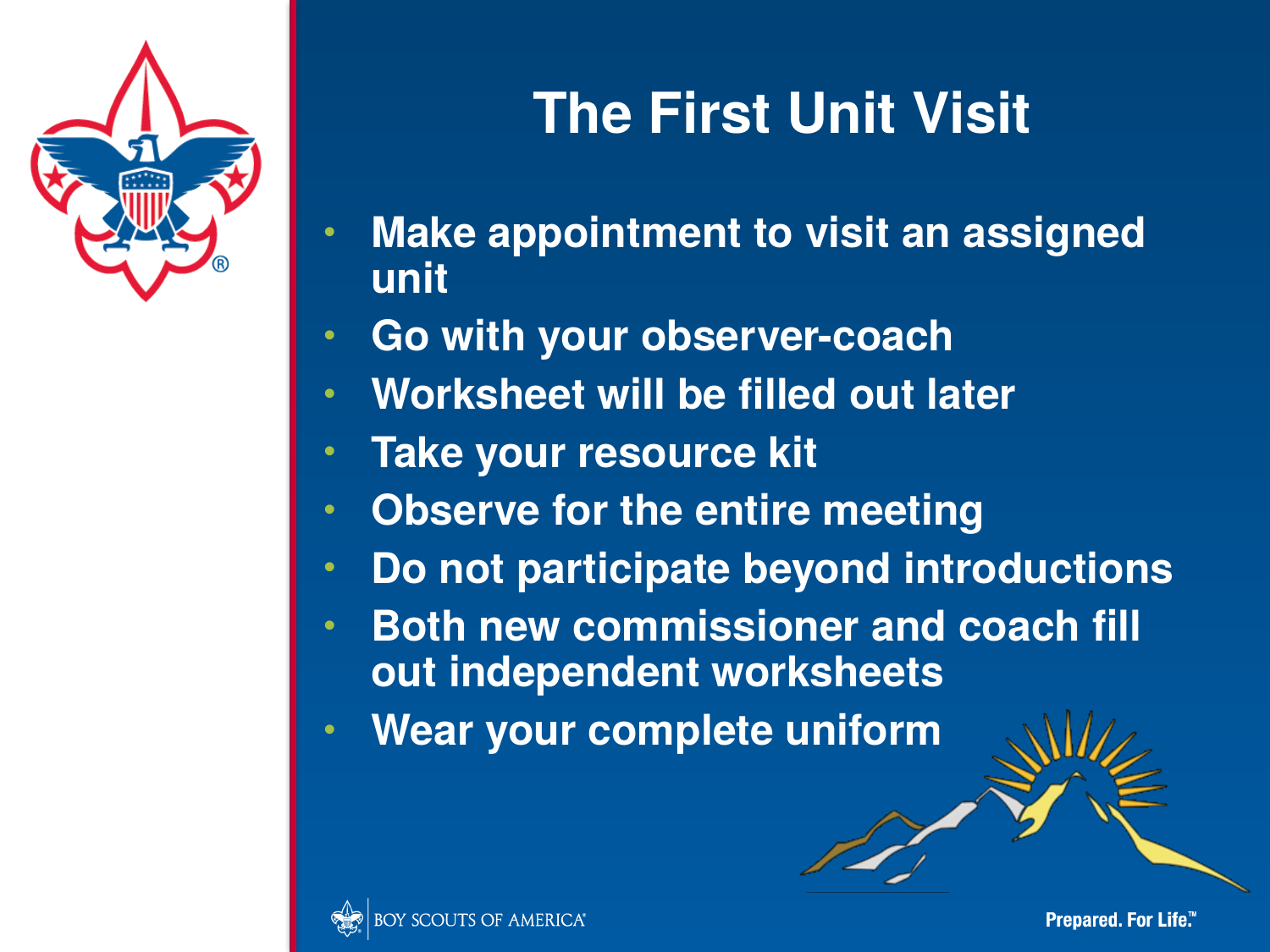

The First Unit Visit
Make appointment to visit an assigned unit
Go with your observer-coach
Worksheet will be filled out later
Take your resource kit
Observe for the entire meeting
Do not participate beyond introductions
Both new commissioner and coach fill out independent worksheets
Wear your complete uniform